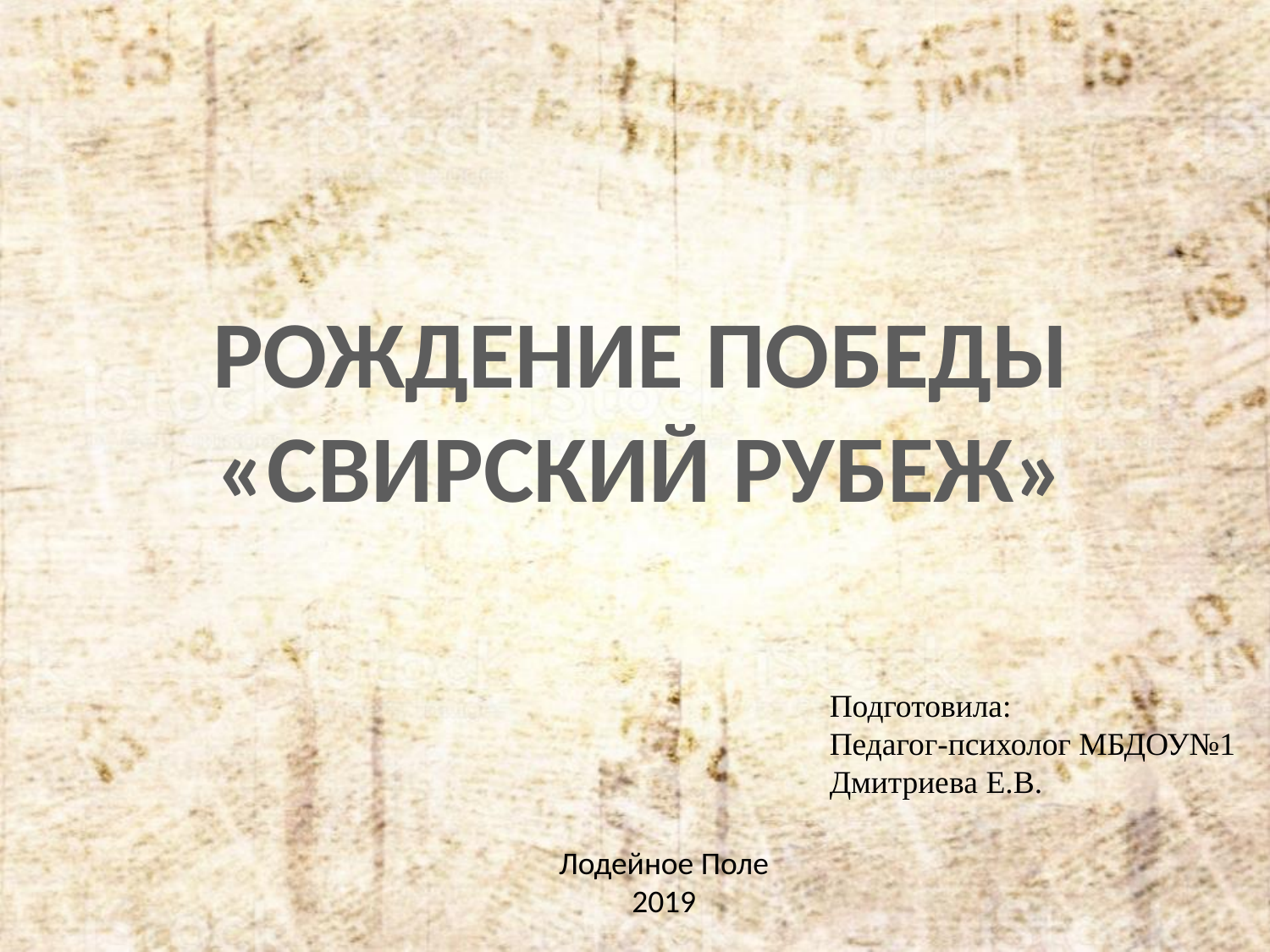

РОЖДЕНИЕ ПОБЕДЫ
«СВИРСКИЙ РУБЕЖ»
Подготовила:
Педагог-психолог МБДОУ№1
Дмитриева Е.В.
Лодейное Поле
2019